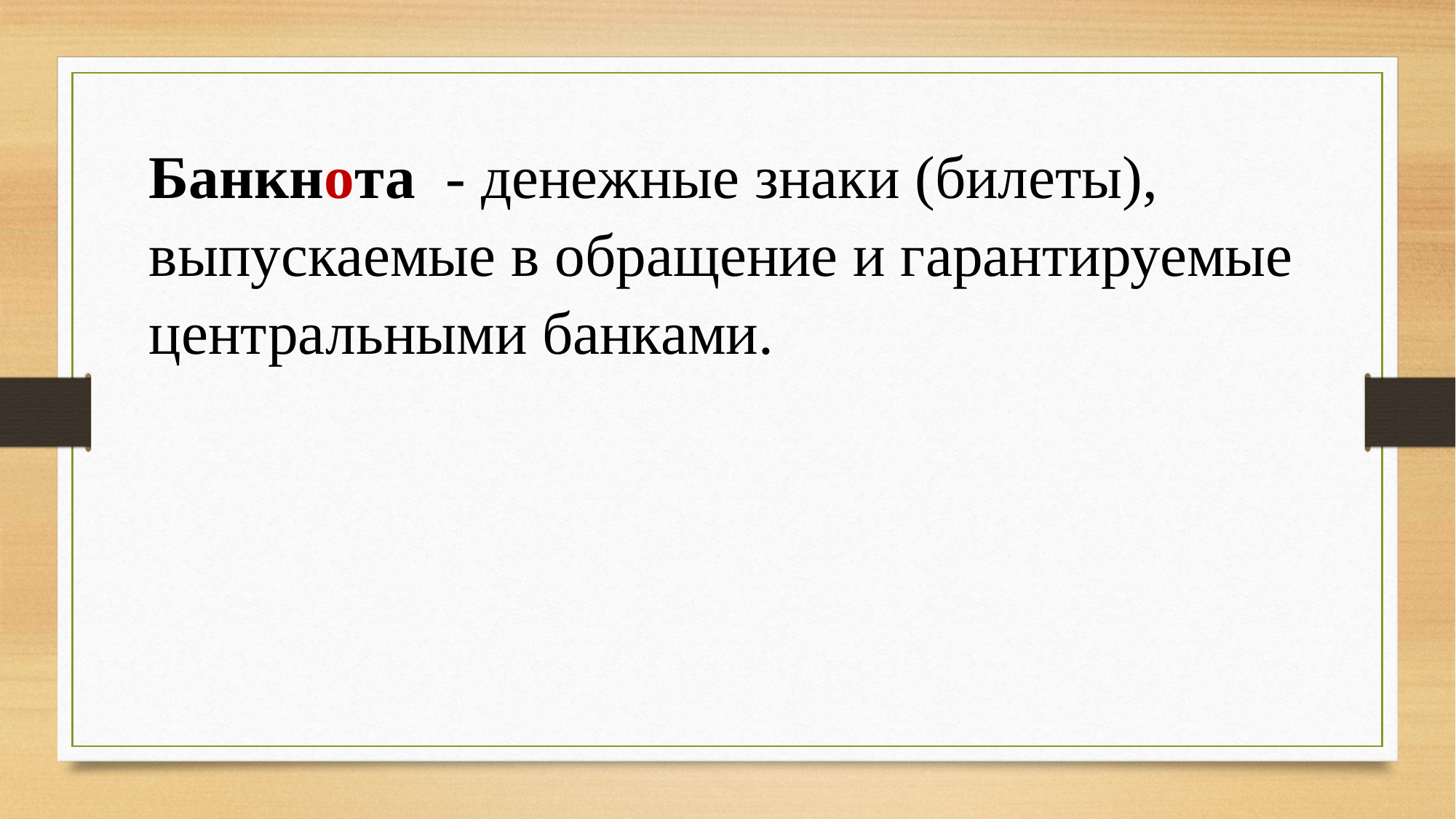

Банкнота  - денежные знаки (билеты), выпускаемые в обращение и гарантируемые центральными банками.